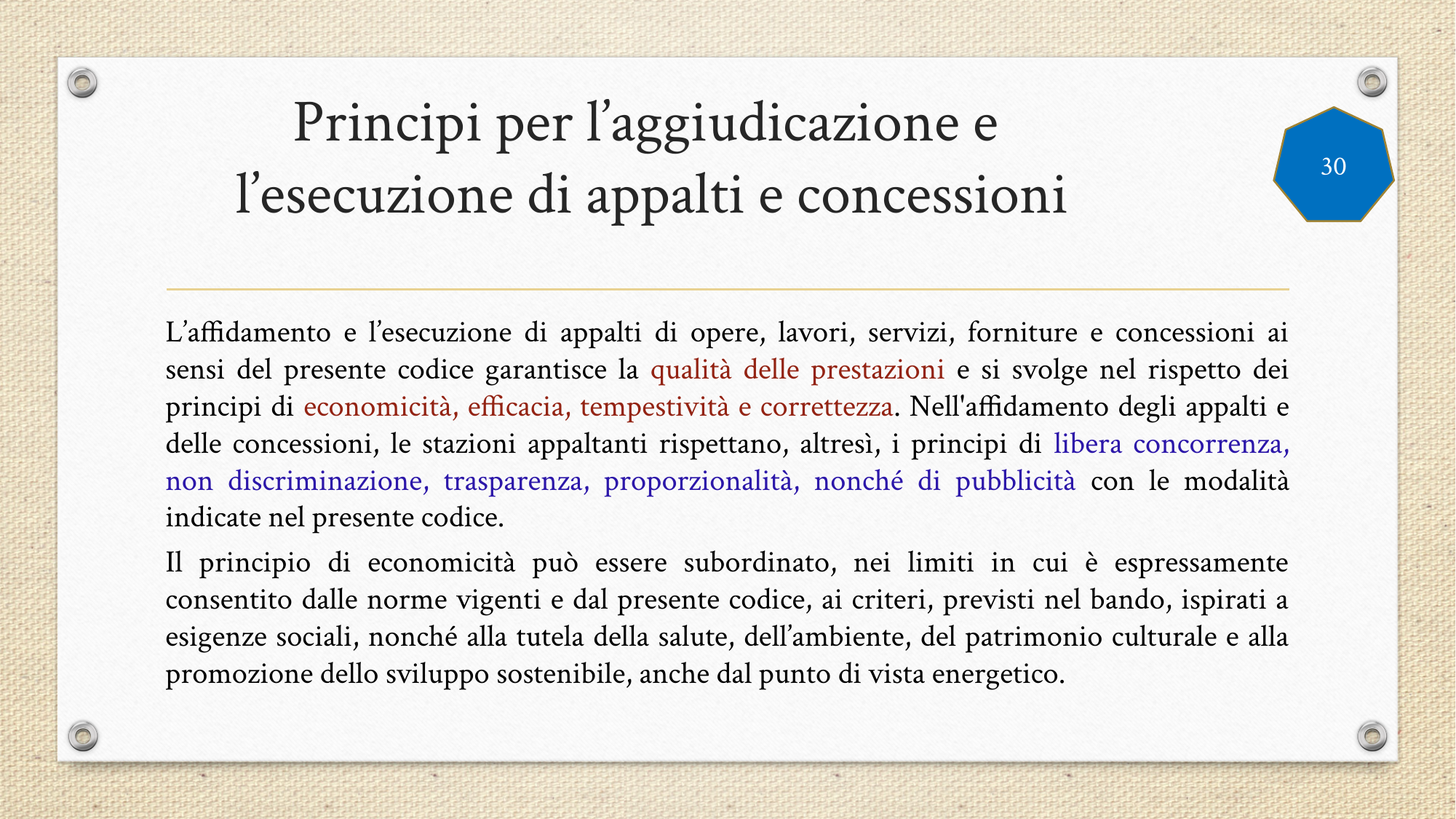

# Principi per l’aggiudicazione e l’esecuzione di appalti e concessioni
30
L’affidamento e l’esecuzione di appalti di opere, lavori, servizi, forniture e concessioni ai sensi del presente codice garantisce la qualità delle prestazioni e si svolge nel rispetto dei principi di economicità, efficacia, tempestività e correttezza. Nell'affidamento degli appalti e delle concessioni, le stazioni appaltanti rispettano, altresì, i principi di libera concorrenza, non discriminazione, trasparenza, proporzionalità, nonché di pubblicità con le modalità indicate nel presente codice.
Il principio di economicità può essere subordinato, nei limiti in cui è espressamente consentito dalle norme vigenti e dal presente codice, ai criteri, previsti nel bando, ispirati a esigenze sociali, nonché alla tutela della salute, dell’ambiente, del patrimonio culturale e alla promozione dello sviluppo sostenibile, anche dal punto di vista energetico.